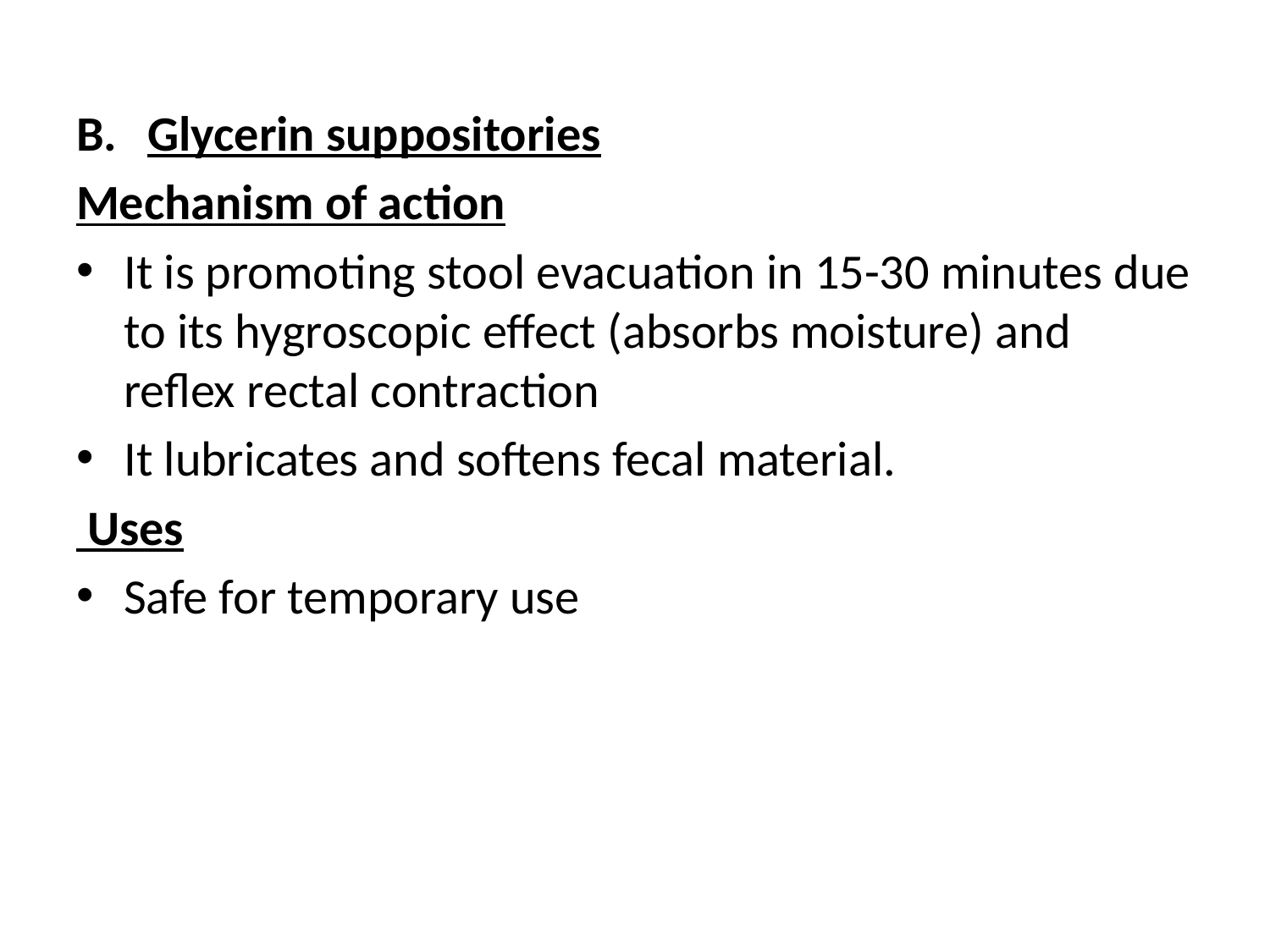

Glycerin suppositories
Mechanism of action
It is promoting stool evacuation in 15-30 minutes due to its hygroscopic effect (absorbs moisture) and reflex rectal contraction
It lubricates and softens fecal material.
 Uses
Safe for temporary use